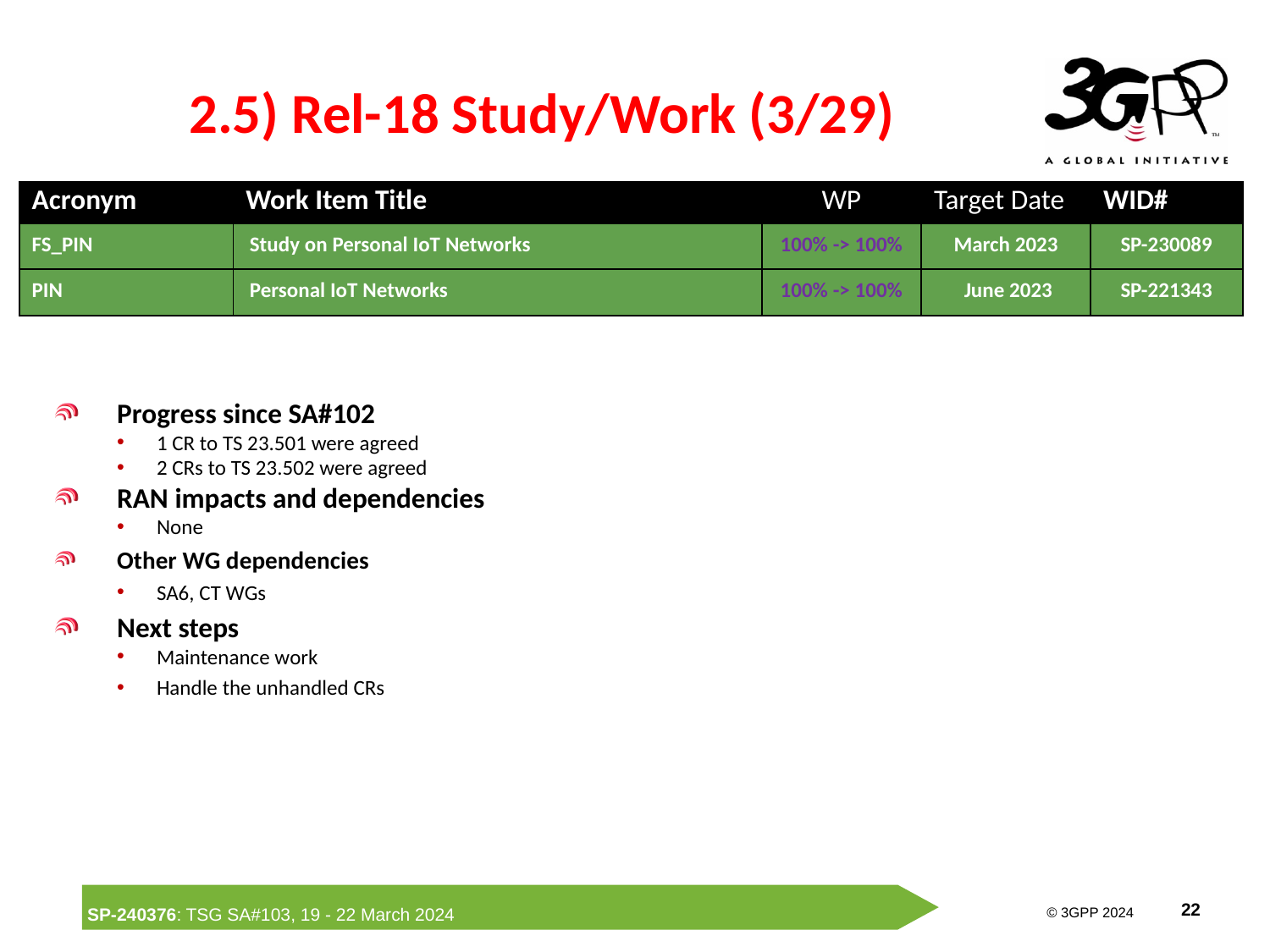

# 2.5) Rel-18 Study/Work (3/29)
| Acronym | Work Item Title | WP | Target Date | WID# |
| --- | --- | --- | --- | --- |
| FS\_PIN | Study on Personal IoT Networks | 100% -> 100% | March 2023 | SP-230089 |
| PIN | Personal IoT Networks | 100% -> 100% | June 2023 | SP-221343 |
Progress since SA#102
1 CR to TS 23.501 were agreed
2 CRs to TS 23.502 were agreed
RAN impacts and dependencies
None
Other WG dependencies
SA6, CT WGs
Next steps
Maintenance work
Handle the unhandled CRs